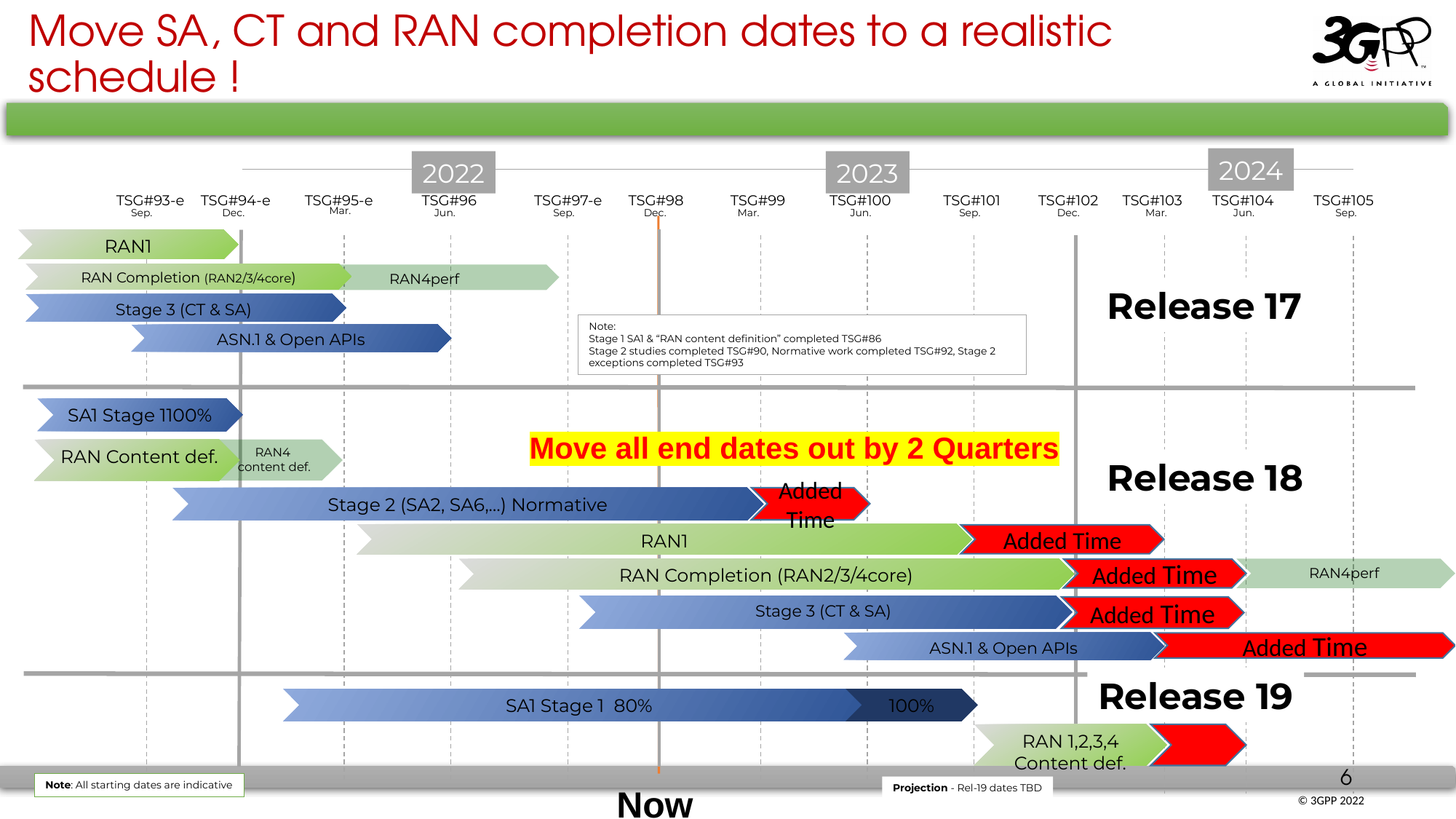

# Move SA, CT and RAN completion dates to a realistic schedule !
2024
2022
2023
TSG#93-e
TSG#94-e
TSG#95-e
TSG#96
TSG#97-e
TSG#98
TSG#99
TSG#100
TSG#101
TSG#102
TSG#103
TSG#104
TSG#105
Mar.
Sep.
Dec.
Jun.
Sep.
Dec.
Mar.
Jun.
Sep.
Dec.
Mar.
Jun.
Sep.
RAN1
RAN Completion (RAN2/3/4core)
RAN4perf
Release 17
Stage 3 (CT & SA)
Note:
Stage 1 SA1 & “RAN content definition” completed TSG#86
Stage 2 studies completed TSG#90, Normative work completed TSG#92, Stage 2 exceptions completed TSG#93
ASN.1 & Open APIs
SA1 Stage 1100%
Move all end dates out by 2 Quarters
 RAN Content def.
RAN4
content def.
Release 18
Added Time
Stage 2 (SA2, SA6,…) Normative
RAN1
Added Time
RAN Completion (RAN2/3/4core)
RAN4perf
Added Time
Stage 3 (CT & SA)
Added Time
ASN.1 & Open APIs
Added Time
Release 19
  SA1 Stage 1  80%
100%
 RAN 1,2,3,4  Content def.

*
Note: All starting dates are indicative
Now
Projection - Rel-19 dates TBD